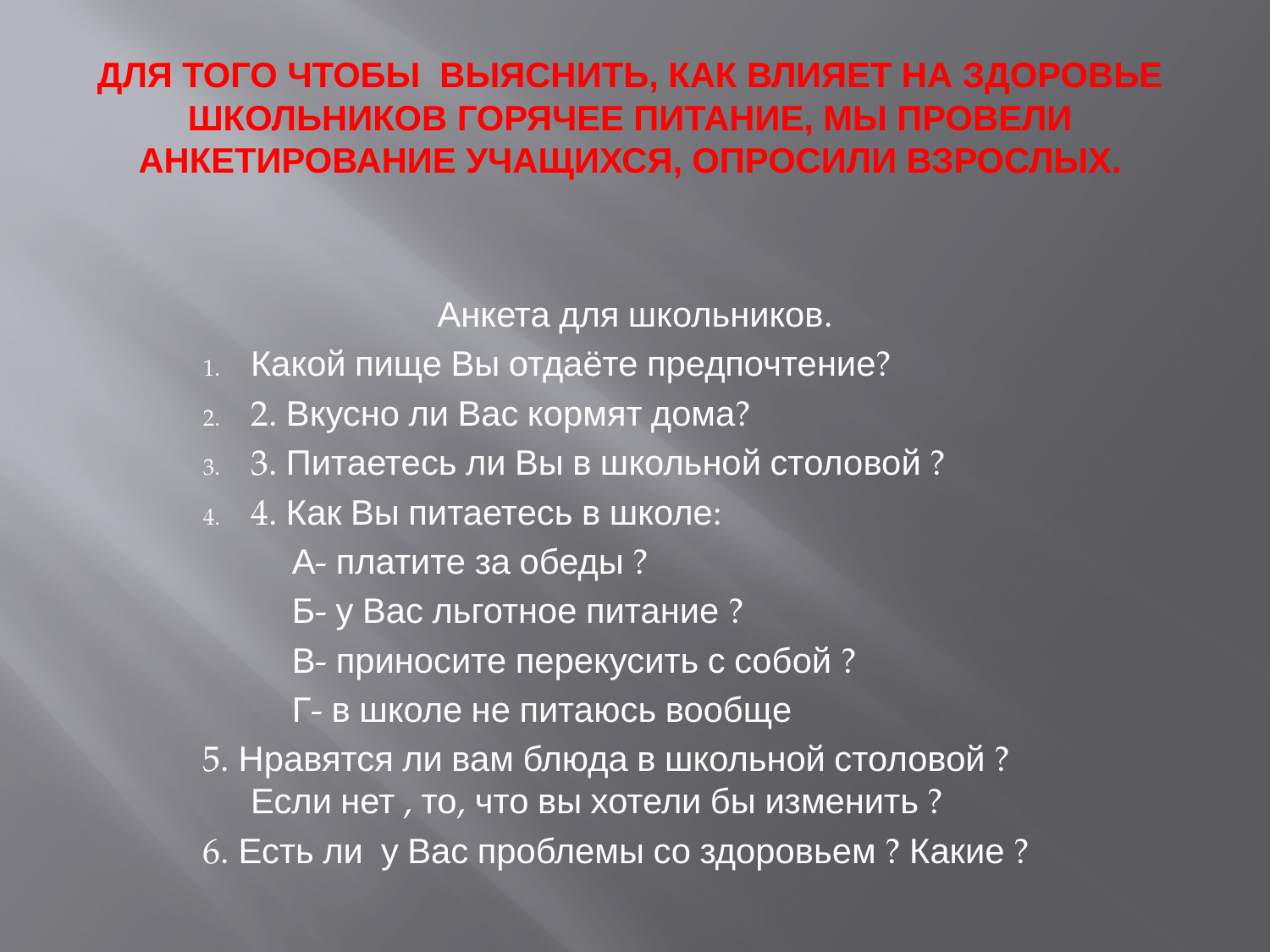

# Для того чтобы  выяснить, как влияет на здоровье школьников горячее питание, мы провели анкетирование учащихся, опросили взрослых.
Анкета для школьников.
Какой пище Вы отдаёте предпочтение?
2. Вкусно ли Вас кормят дома?
3. Питаетесь ли Вы в школьной столовой ?
4. Как Вы питаетесь в школе:
          А- платите за обеды ?
          Б- у Вас льготное питание ?
          В- приносите перекусить с собой ?
          Г- в школе не питаюсь вообще
5. Нравятся ли вам блюда в школьной столовой ? Если нет , то, что вы хотели бы изменить ?
6. Есть ли  у Вас проблемы со здоровьем ? Какие ?